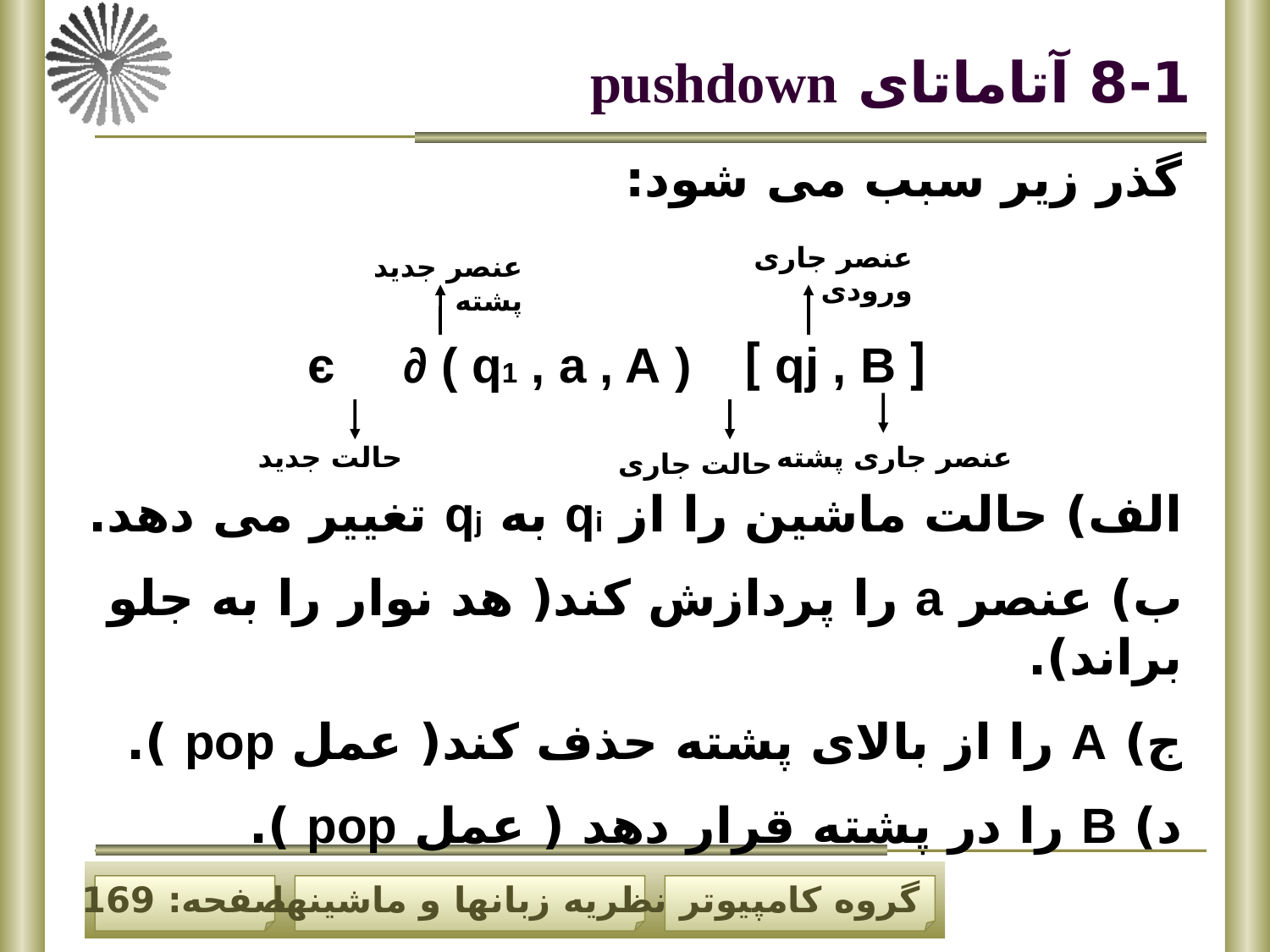

# 8-1 آتاماتای pushdown
گذر زیر سبب می شود:

الف) حالت ماشین را از qi به qj تغییر می دهد.
ب) عنصر a را پردازش کند( هد نوار را به جلو براند).
ج) A را از بالای پشته حذف کند( عمل pop ).
د) B را در پشته قرار دهد ( عمل pop ).
عنصر جاری ورودی
عنصر جدید پشته

[ qj , B ]    є     ∂ ( q1 , a , A )

حالت جدید
عنصر جاری پشته
حالت جاری